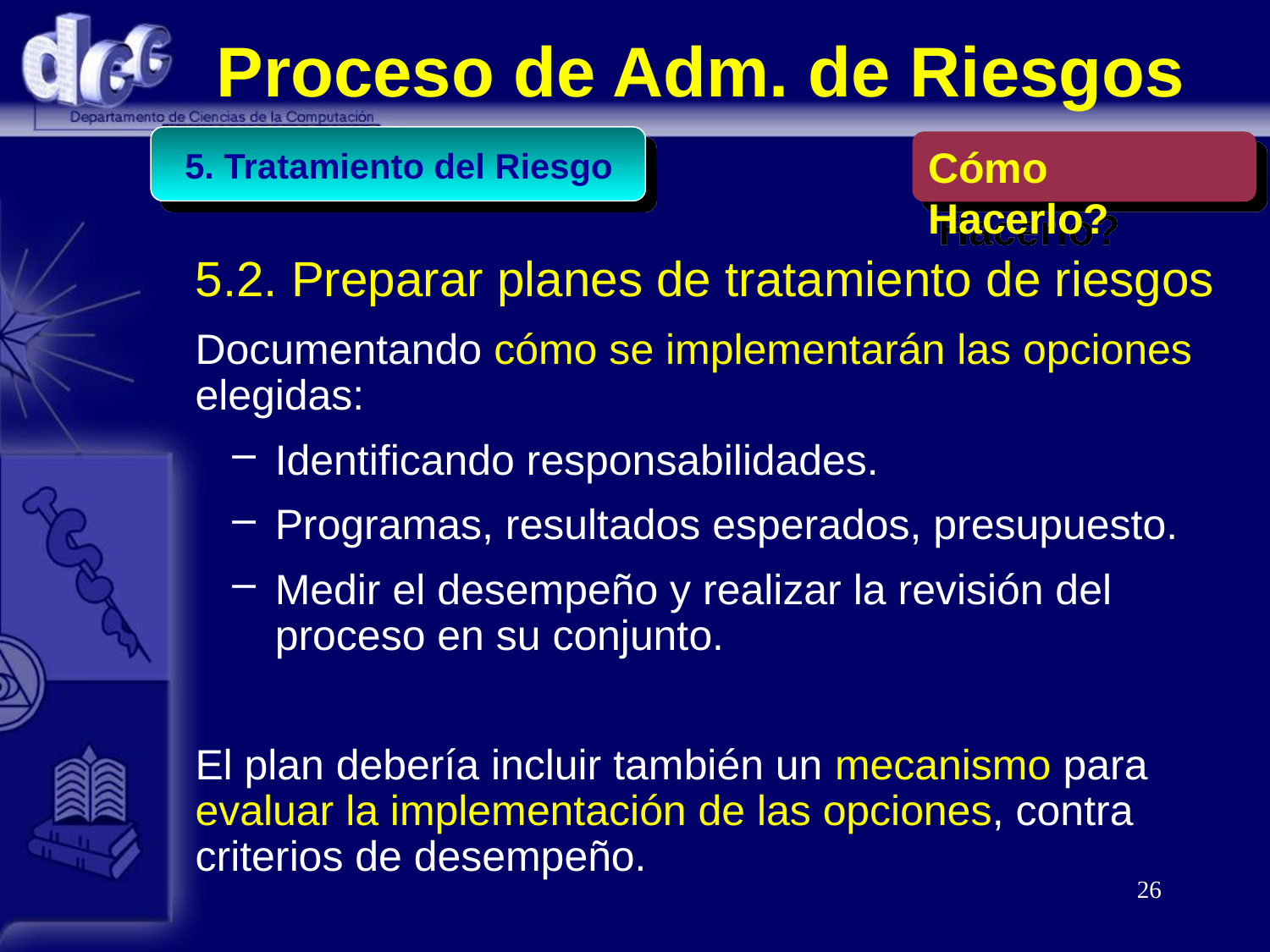

# Proceso de Adm. de Riesgos

Cómo Hacerlo?
5. Tratamiento del Riesgo
5.2. Preparar planes de tratamiento de riesgos
Documentando cómo se implementarán las opciones elegidas:
Identificando responsabilidades.
Programas, resultados esperados, presupuesto.
Medir el desempeño y realizar la revisión del proceso en su conjunto.

El plan debería incluir también un mecanismo para evaluar la implementación de las opciones, contra criterios de desempeño.

26